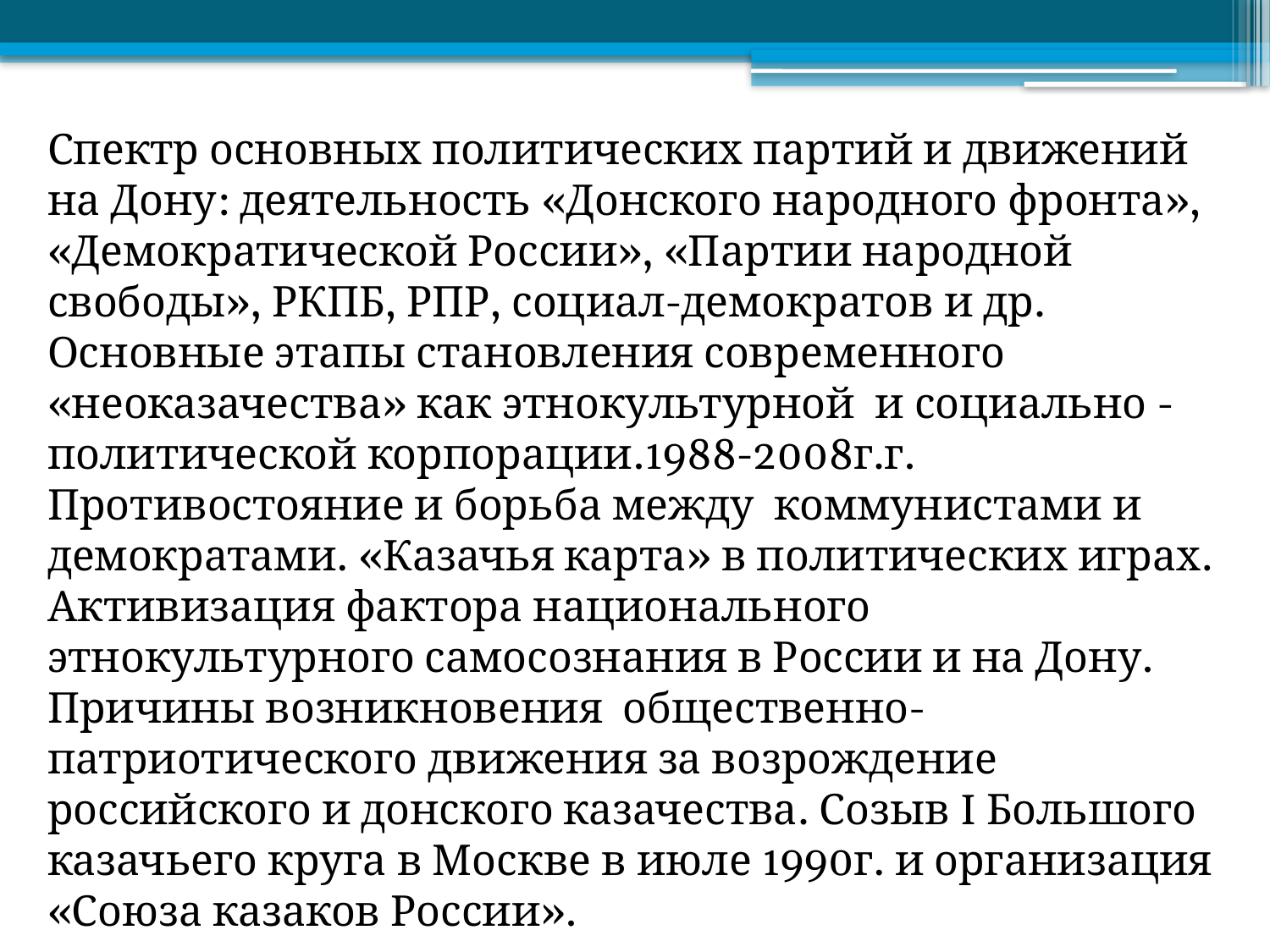

Спектр основных политических партий и движений на Дону: деятельность «Донского народного фронта», «Демократической России», «Партии народной свободы», РКПБ, РПР, социал-демократов и др.
Основные этапы становления современного  «неоказачества» как этнокультурной  и социально - политической корпорации.1988-2008г.г.
Противостояние и борьба между  коммунистами и демократами. «Казачья карта» в политических играх. Активизация фактора национального  этнокультурного самосознания в России и на Дону. Причины возникновения  общественно-патриотического движения за возрождение российского и донского казачества. Созыв I Большого казачьего круга в Москве в июле 1990г. и организация «Союза казаков России».